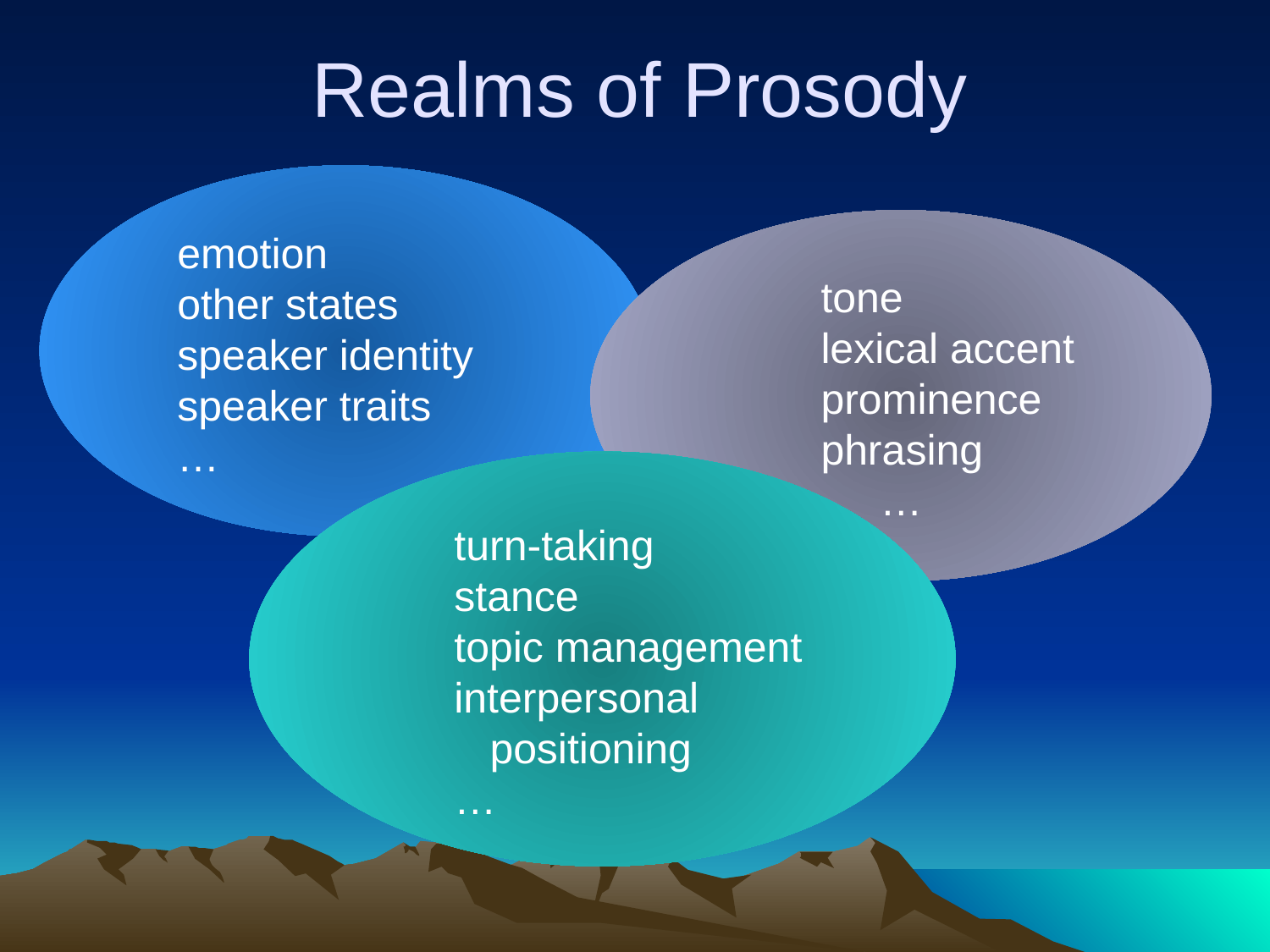

# Realms of Prosody
   emotion
   other states
   speaker identity
   speaker traits
   …
	tone
	lexical accent
	prominence
	phrasing
 … 	     …
turn-taking
stance
topic management
interpersonal
   positioning
…